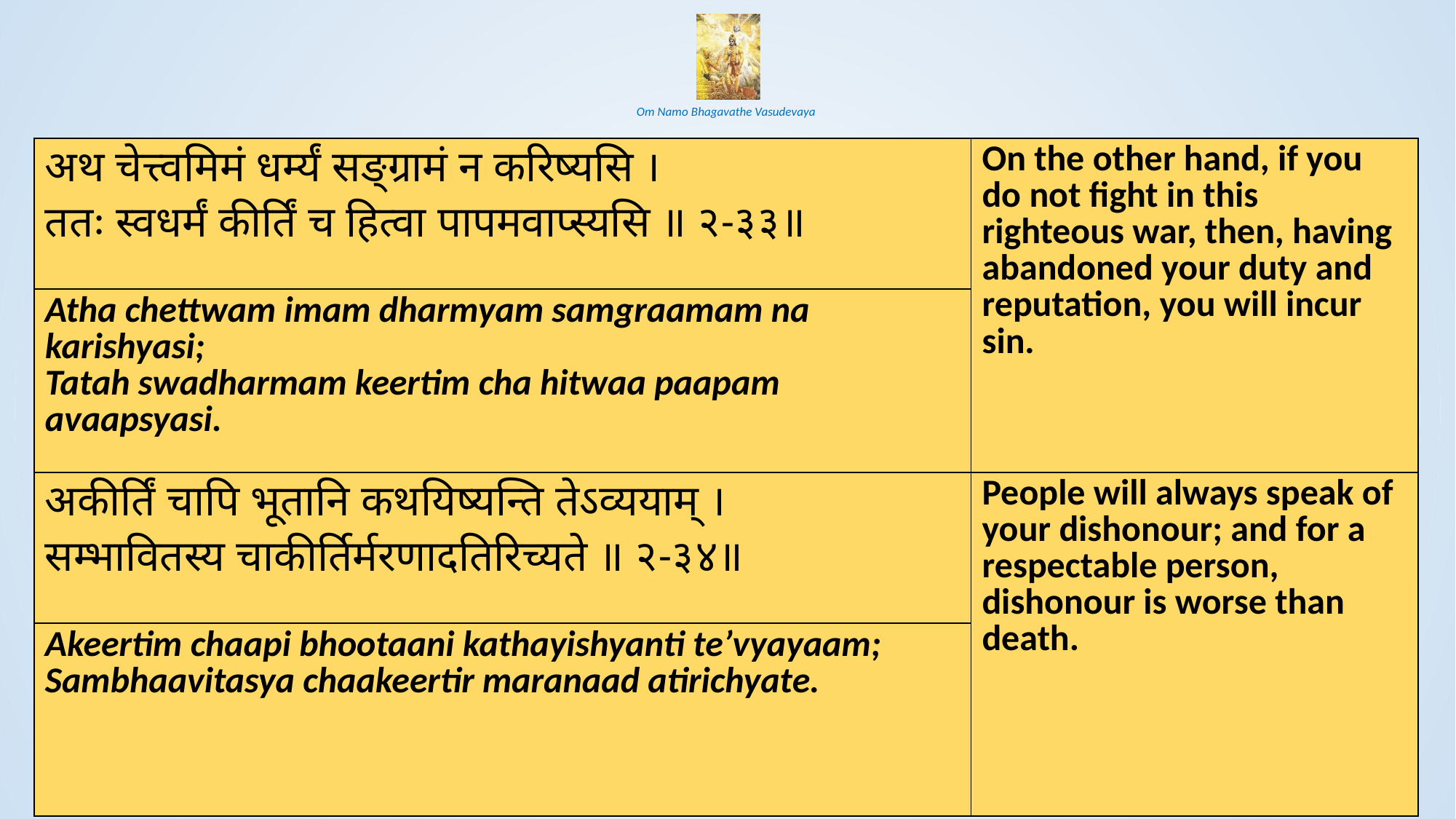

# Om Namo Bhagavathe Vasudevaya
| अथ चेत्त्वमिमं धर्म्यं सङ्ग्रामं न करिष्यसि । ततः स्वधर्मं कीर्तिं च हित्वा पापमवाप्स्यसि ॥ २-३३॥ | On the other hand, if you do not fight in this righteous war, then, having abandoned your duty and reputation, you will incur sin. |
| --- | --- |
| Atha chettwam imam dharmyam samgraamam na karishyasi; Tatah swadharmam keertim cha hitwaa paapam avaapsyasi. |  |
| अकीर्तिं चापि भूतानि कथयिष्यन्ति तेऽव्ययाम् । सम्भावितस्य चाकीर्तिर्मरणादतिरिच्यते ॥ २-३४॥ | People will always speak of your dishonour; and for a respectable person, dishonour is worse than death. |
| --- | --- |
| Akeertim chaapi bhootaani kathayishyanti te’vyayaam; Sambhaavitasya chaakeertir maranaad atirichyate. |  |